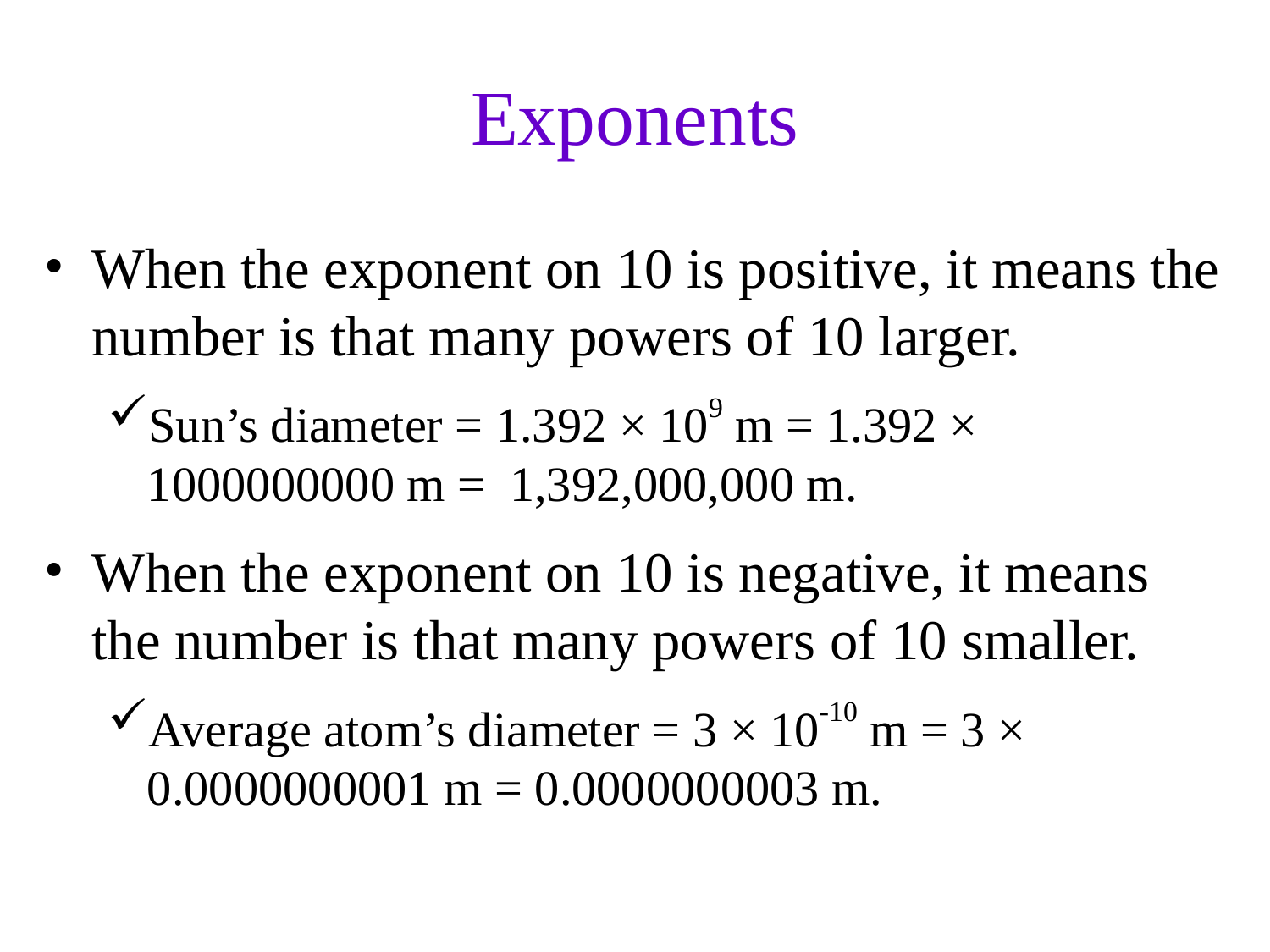

Exponents
When the exponent on 10 is positive, it means the number is that many powers of 10 larger.
Sun’s diameter = 1.392 × 109 m = 1.392 × 1000000000 m =  1,392,000,000 m.
When the exponent on 10 is negative, it means the number is that many powers of 10 smaller.
Average atom’s diameter = 3 × 10-10 m = 3 × 0.0000000001 m = 0.0000000003 m.